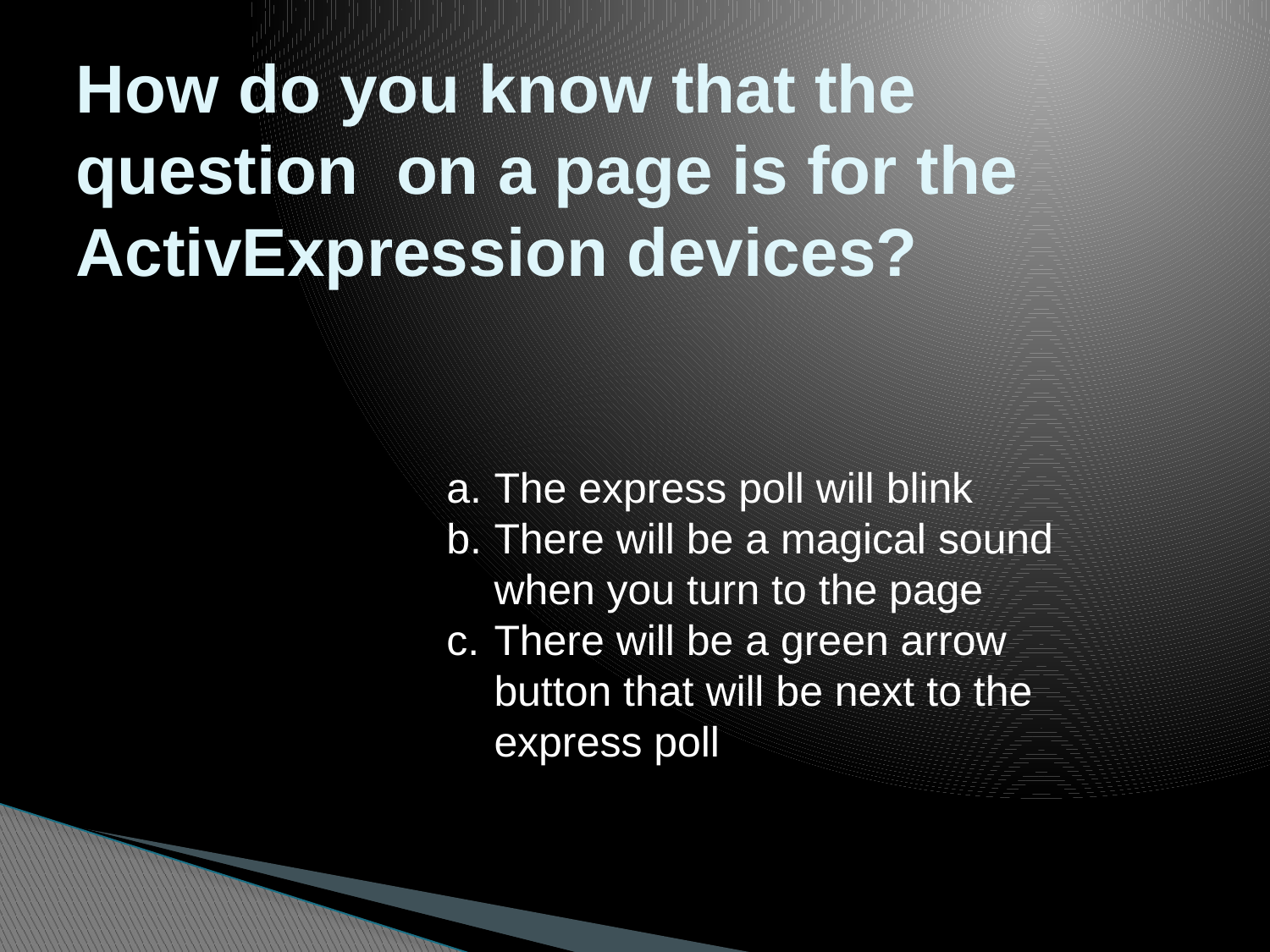

# How do you know that the question  on a page is for the ActivExpression devices?
The express poll will blink
There will be a magical sound when you turn to the page
There will be a green arrow button that will be next to the express poll